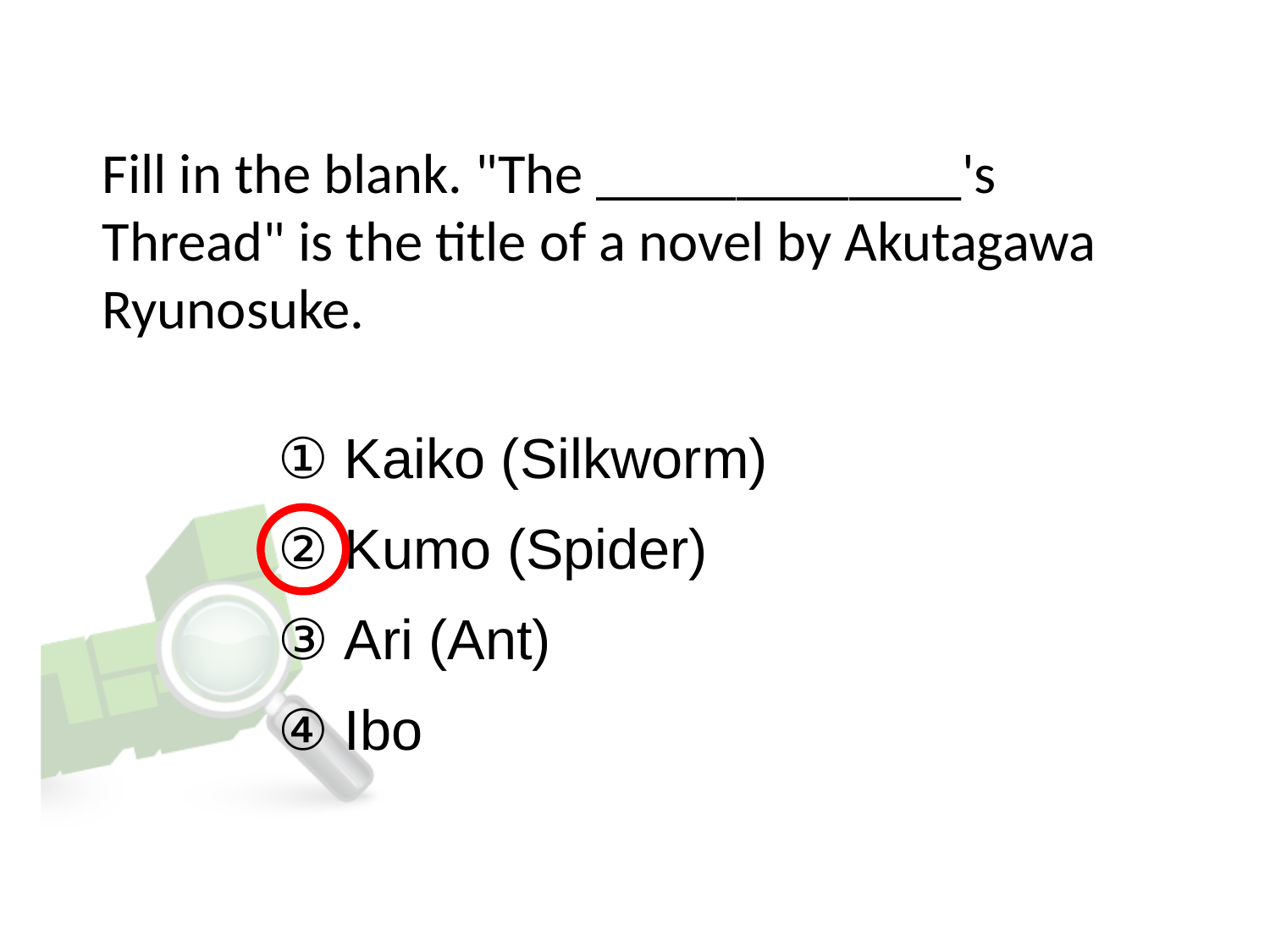

# Fill in the blank. "The _____________'s Thread" is the title of a novel by Akutagawa Ryunosuke.
① Kaiko (Silkworm)
② Kumo (Spider)
③ Ari (Ant)
④ Ibo